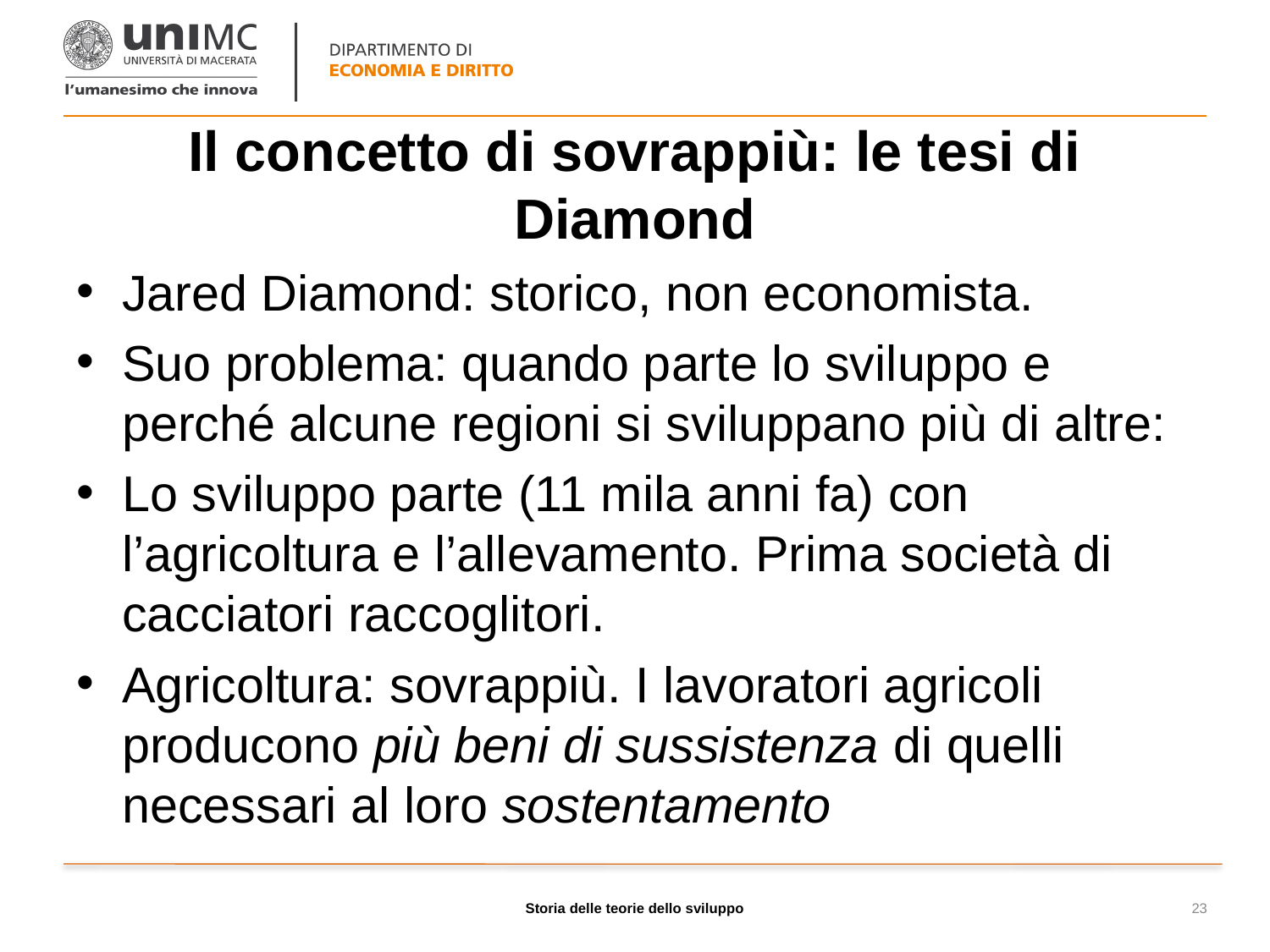

# Il concetto di sovrappiù: le tesi di Diamond
Jared Diamond: storico, non economista.
Suo problema: quando parte lo sviluppo e perché alcune regioni si sviluppano più di altre:
Lo sviluppo parte (11 mila anni fa) con l’agricoltura e l’allevamento. Prima società di cacciatori raccoglitori.
Agricoltura: sovrappiù. I lavoratori agricoli producono più beni di sussistenza di quelli necessari al loro sostentamento
Storia delle teorie dello sviluppo
23